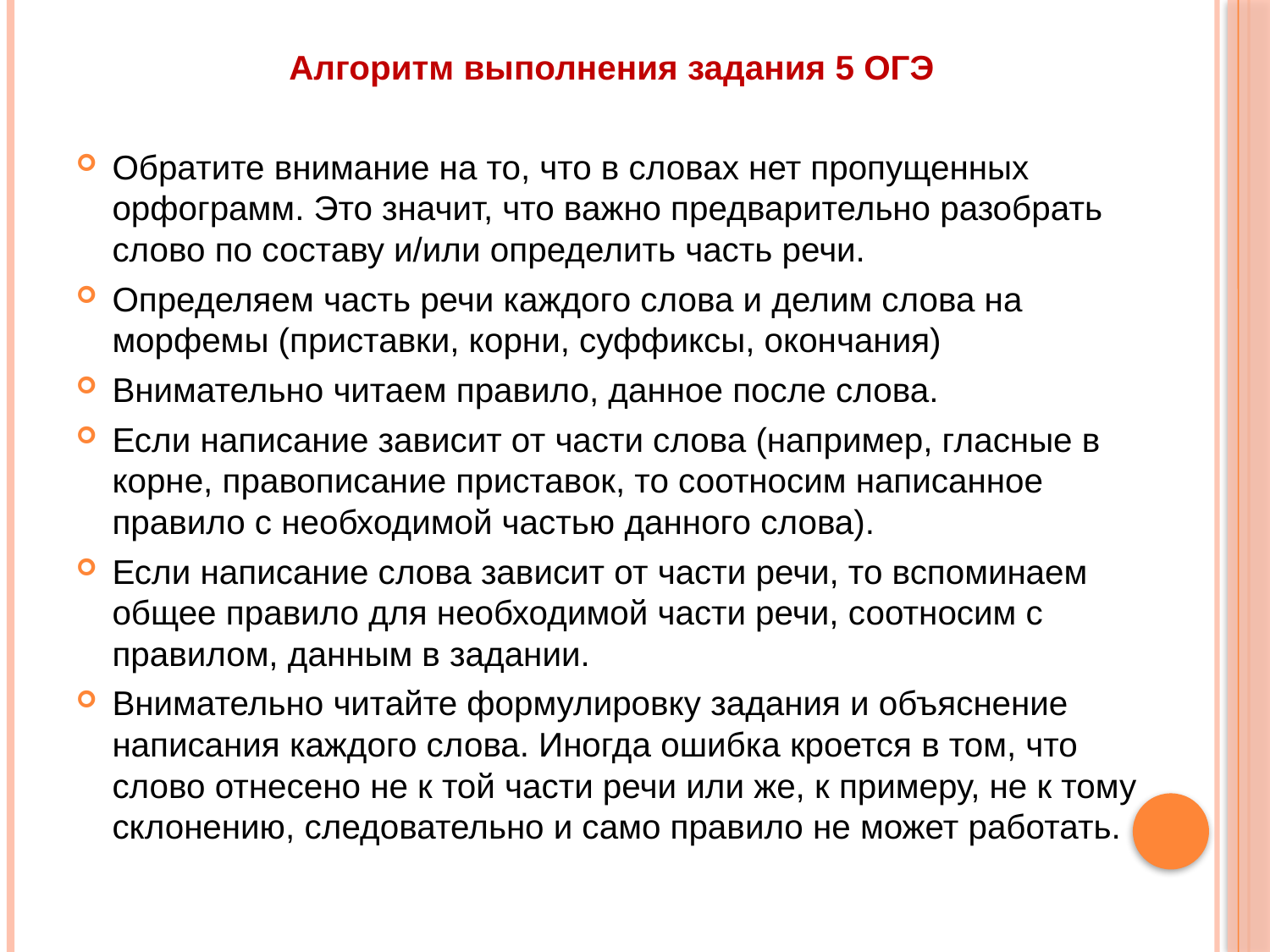

Алгоритм выполнения задания 5 ОГЭ

Обратите внимание на то, что в словах нет пропущенных орфограмм. Это значит, что важно предварительно разобрать слово по составу и/или определить часть речи.
Определяем часть речи каждого слова и делим слова на морфемы (приставки, корни, суффиксы, окончания)
Внимательно читаем правило, данное после слова.
Если написание зависит от части слова (например, гласные в корне, правописание приставок, то соотносим написанное правило с необходимой частью данного слова).
Если написание слова зависит от части речи, то вспоминаем общее правило для необходимой части речи, соотносим с правилом, данным в задании.
Внимательно читайте формулировку задания и объяснение написания каждого слова. Иногда ошибка кроется в том, что слово отнесено не к той части речи или же, к примеру, не к тому склонению, следовательно и само правило не может работать.